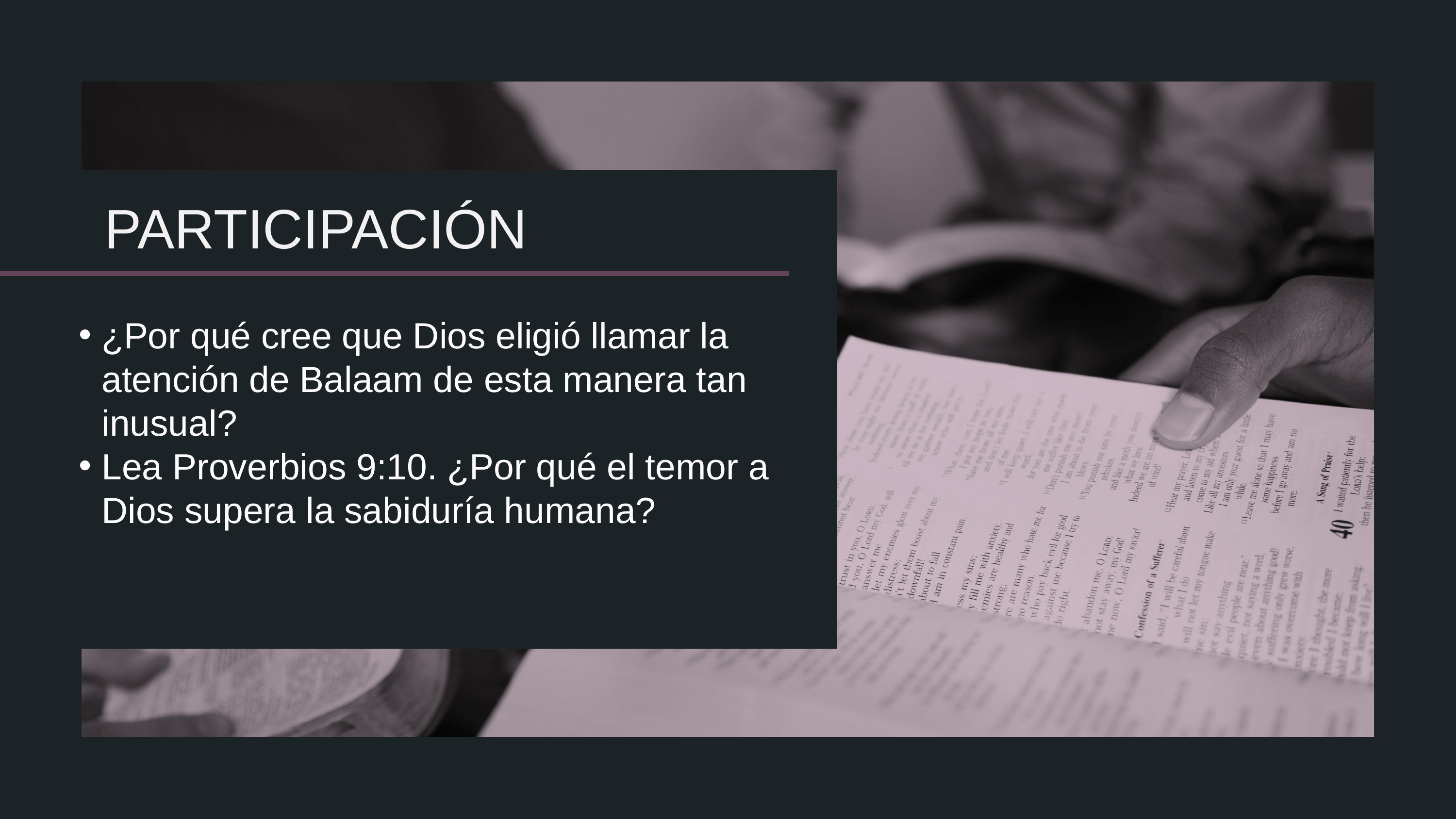

¿Por qué cree que Dios eligió llamar la atención de Balaam de esta manera tan inusual?
Lea Proverbios 9:10. ¿Por qué el temor a Dios supera la sabiduría humana?